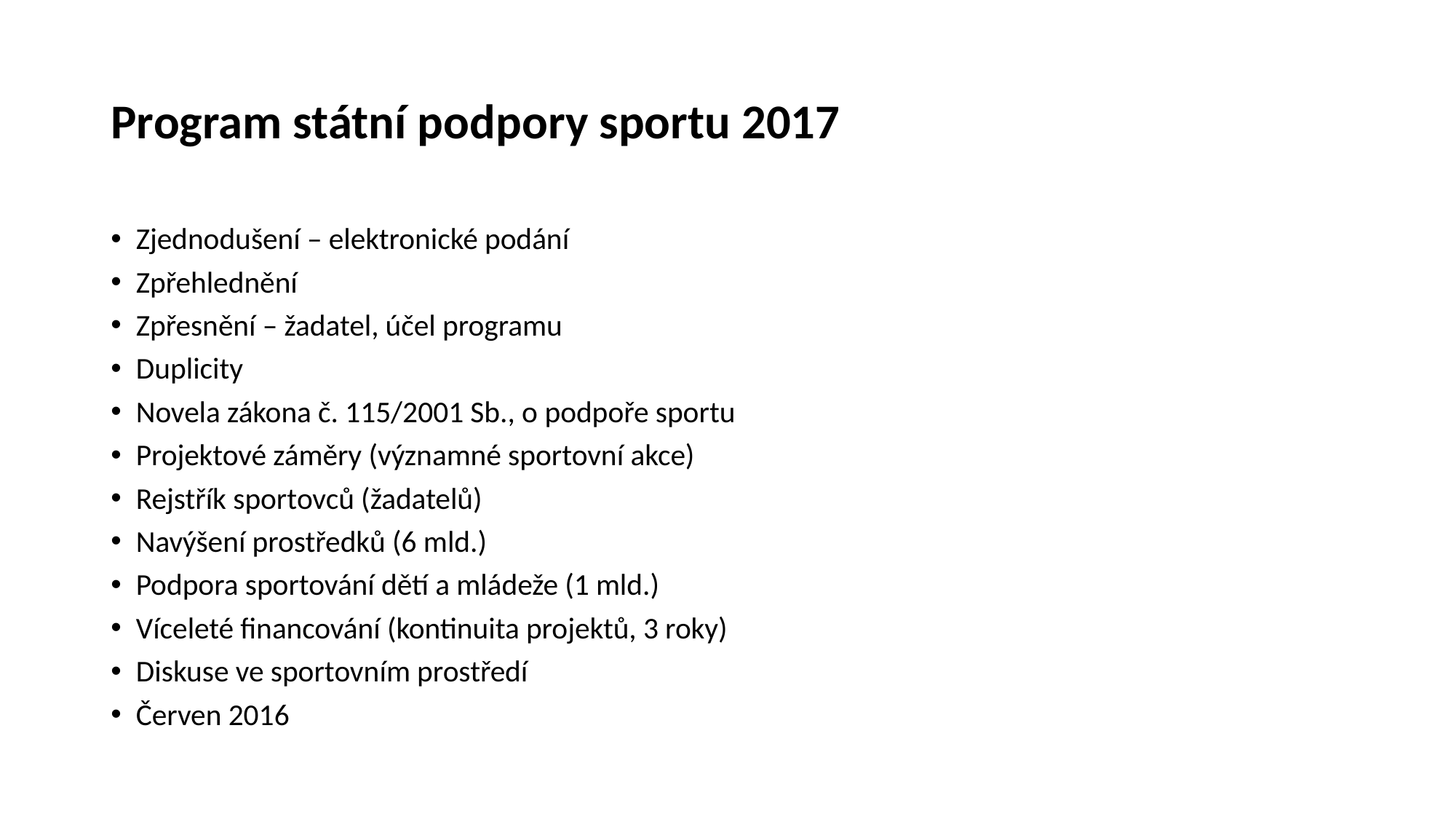

# Program státní podpory sportu 2017
Zjednodušení – elektronické podání
Zpřehlednění
Zpřesnění – žadatel, účel programu
Duplicity
Novela zákona č. 115/2001 Sb., o podpoře sportu
Projektové záměry (významné sportovní akce)
Rejstřík sportovců (žadatelů)
Navýšení prostředků (6 mld.)
Podpora sportování dětí a mládeže (1 mld.)
Víceleté financování (kontinuita projektů, 3 roky)
Diskuse ve sportovním prostředí
Červen 2016